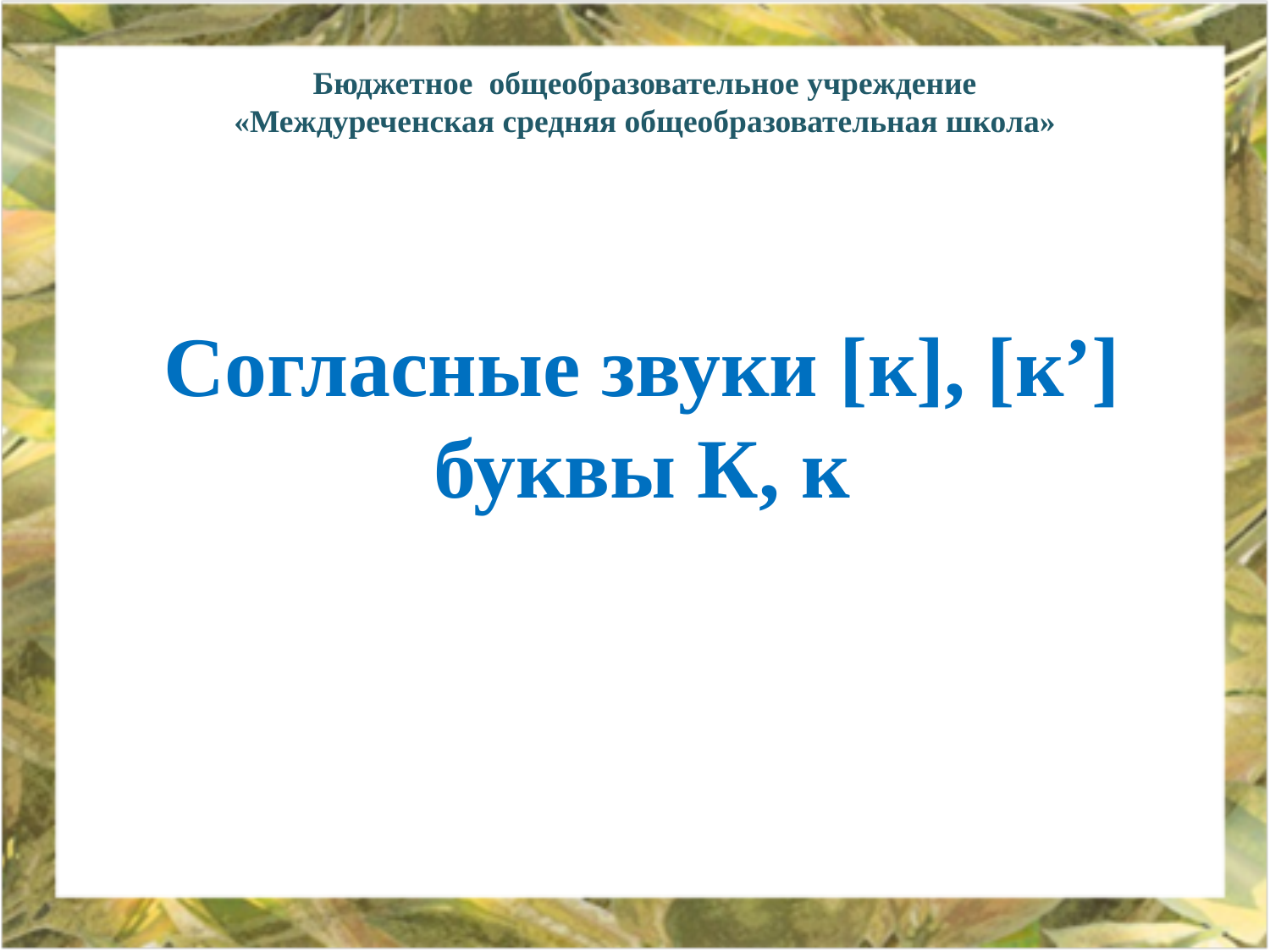

Бюджетное  общеобразовательное учреждение
«Междуреченская средняя общеобразовательная школа»
# Согласные звуки [к], [к’] буквы К, к